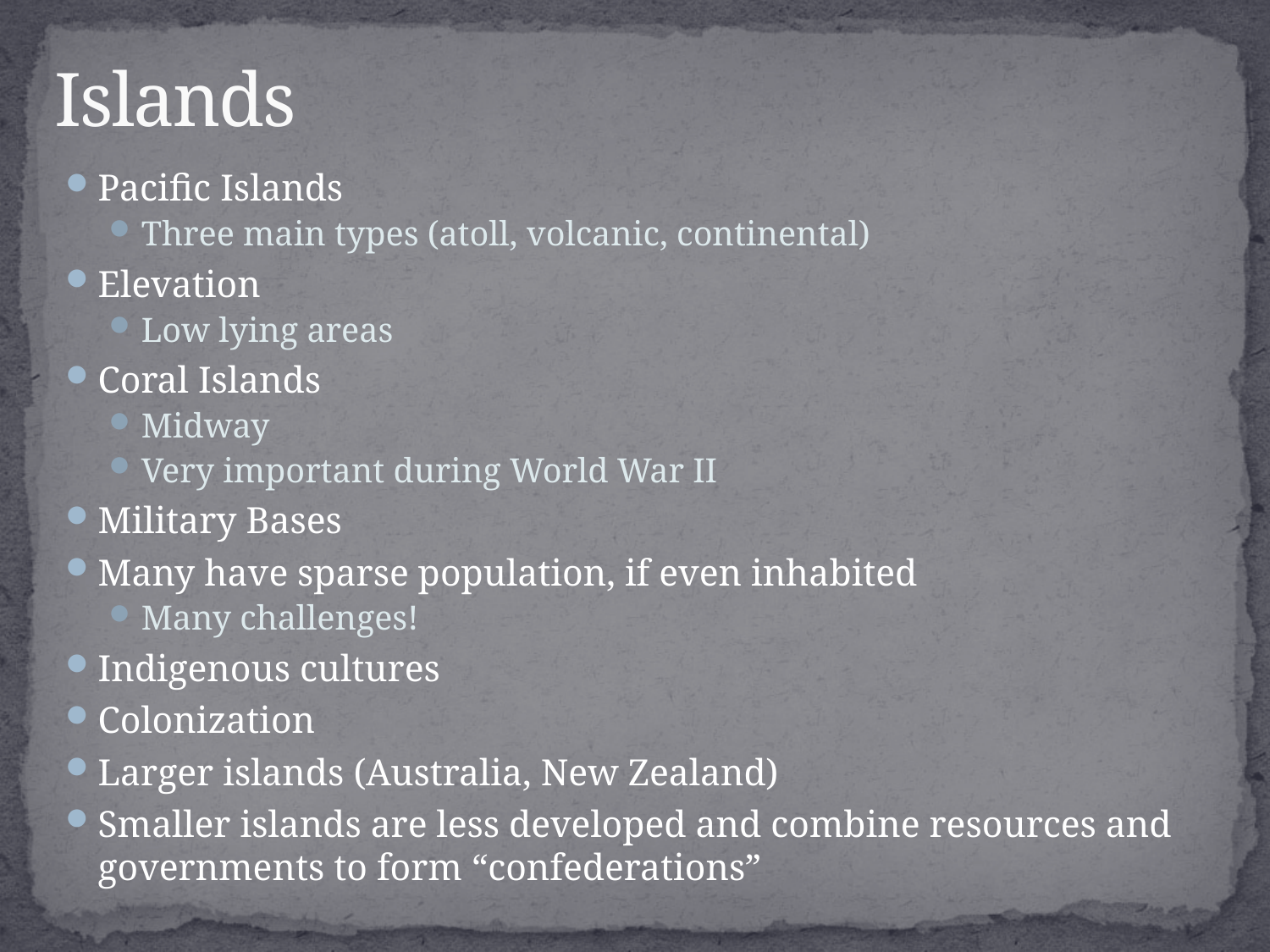

# Islands
Pacific Islands
Three main types (atoll, volcanic, continental)
Elevation
Low lying areas
Coral Islands
Midway
Very important during World War II
Military Bases
Many have sparse population, if even inhabited
Many challenges!
Indigenous cultures
Colonization
Larger islands (Australia, New Zealand)
Smaller islands are less developed and combine resources and governments to form “confederations”